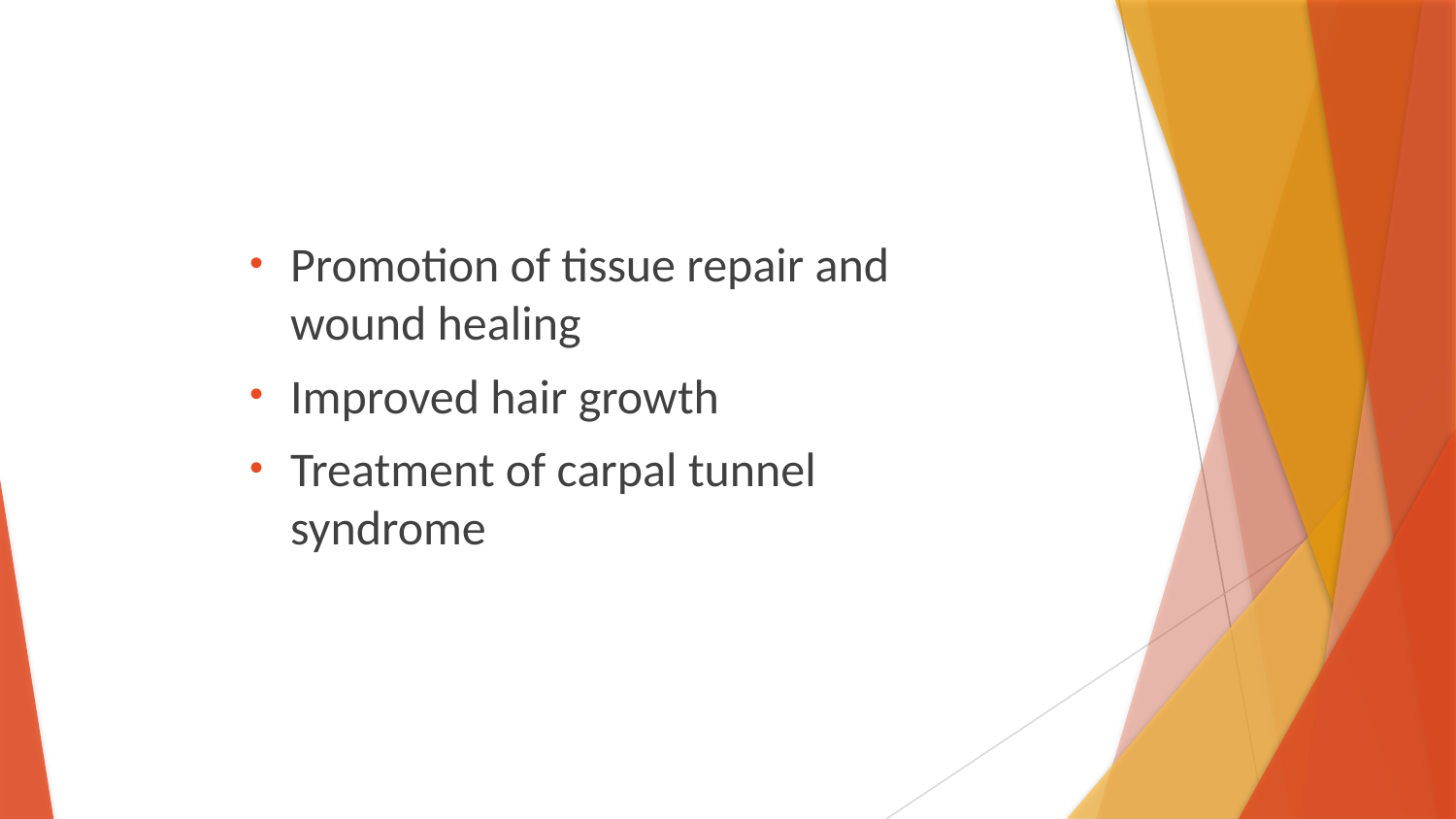

Promotion of tissue repair and wound healing
Improved hair growth
Treatment of carpal tunnel syndrome